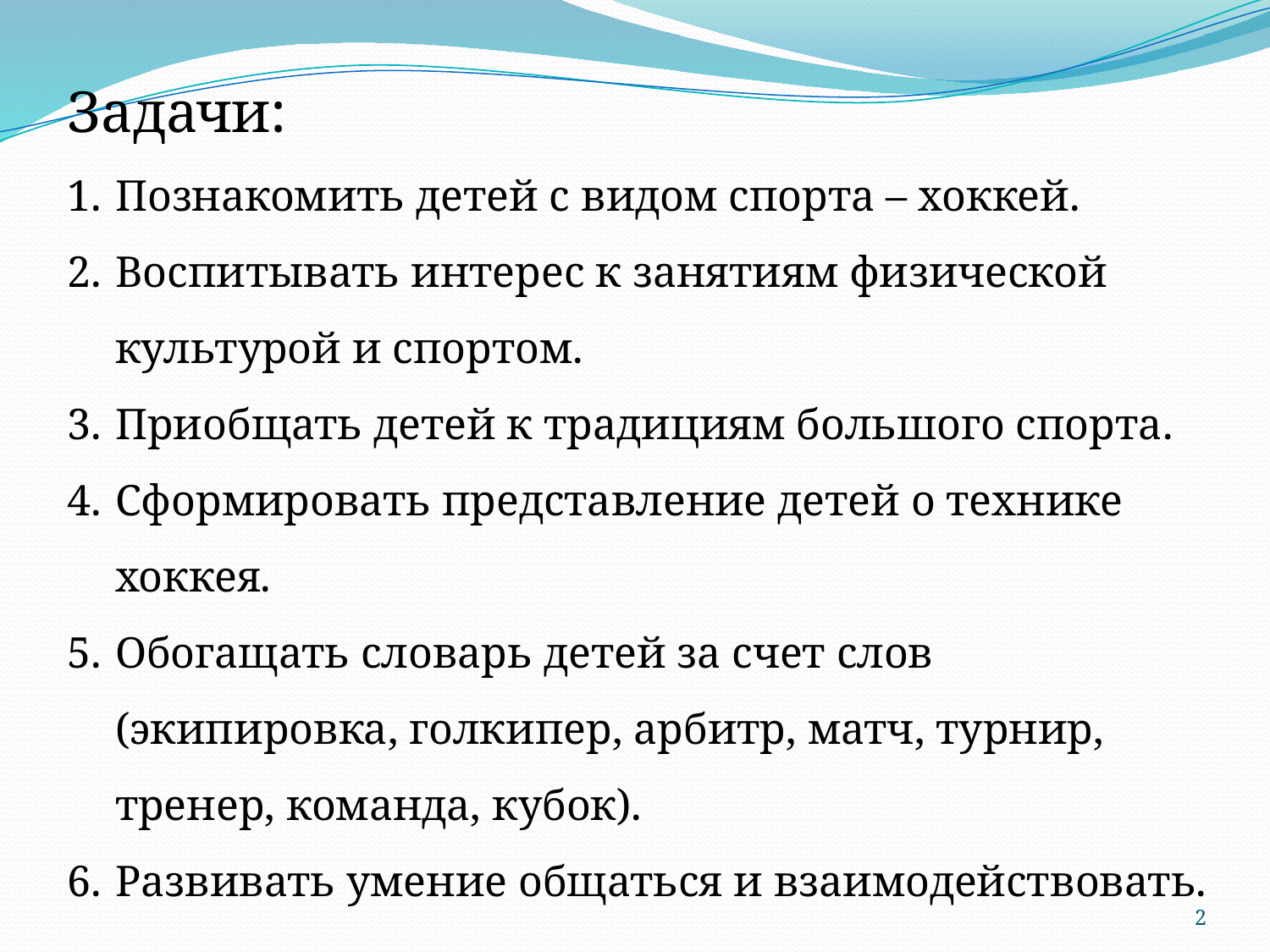

Задачи:
Познакомить детей с видом спорта – хоккей.
Воспитывать интерес к занятиям физической культурой и спортом.
Приобщать детей к традициям большого спорта.
Сформировать представление детей о технике хоккея.
Обогащать словарь детей за счет слов (экипировка, голкипер, арбитр, матч, турнир, тренер, команда, кубок).
Развивать умение общаться и взаимодействовать.

2